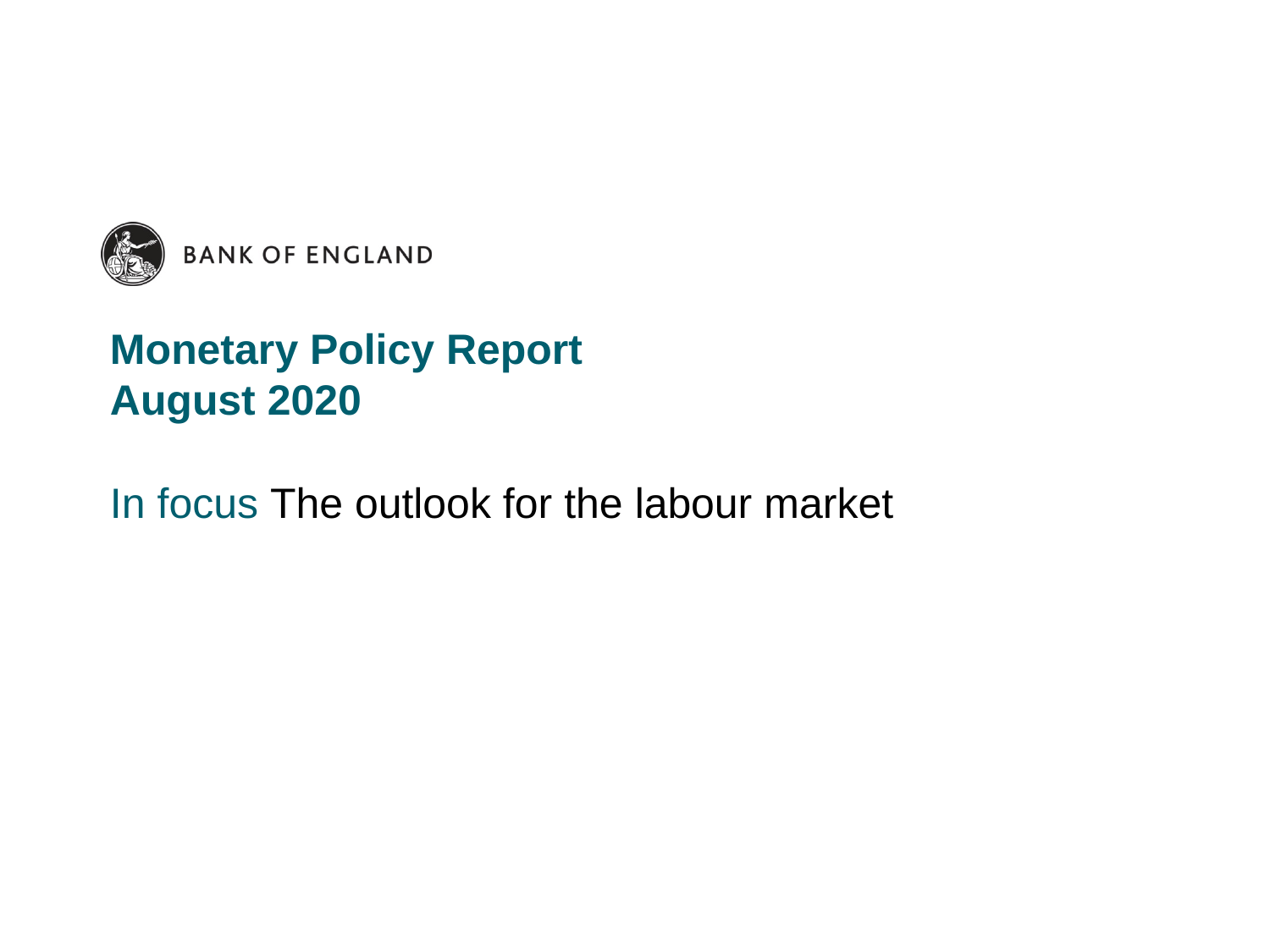

# Monetary Policy Report August 2020
In focus The outlook for the labour market